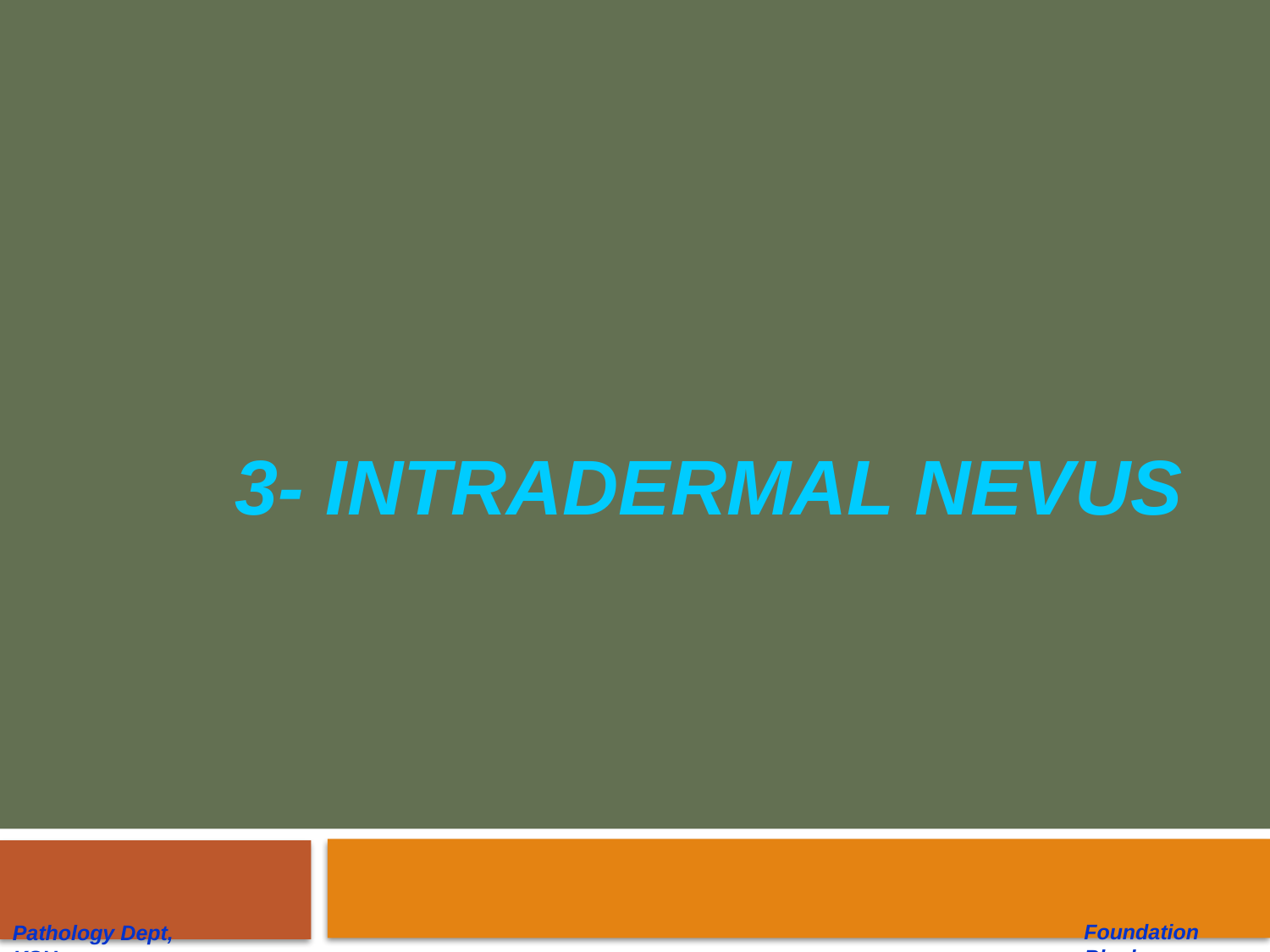

# 3- Intradermal Nevus
Foundation Block
Pathology Dept, KSU